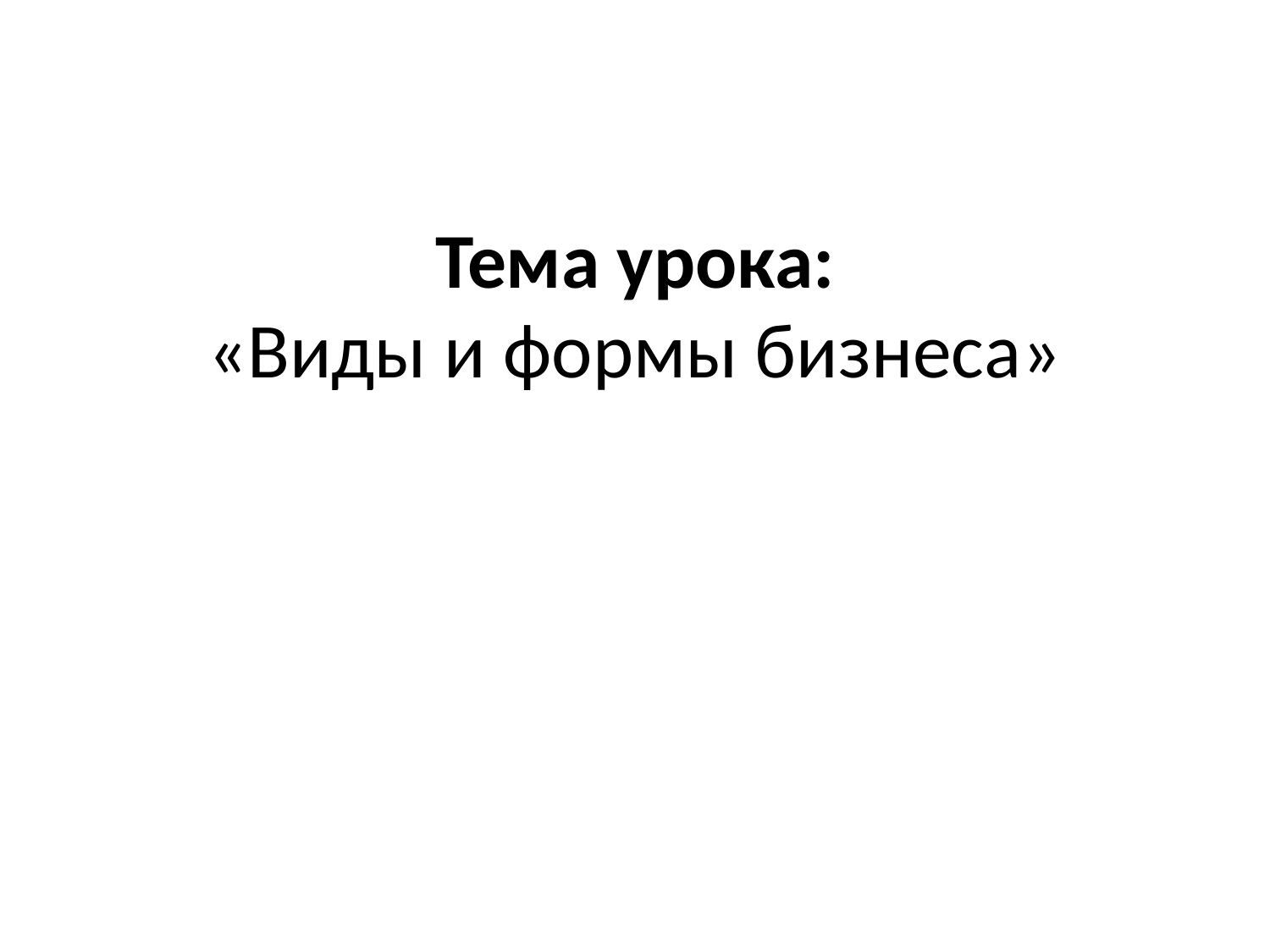

#
Тема урока:
«Виды и формы бизнеса»